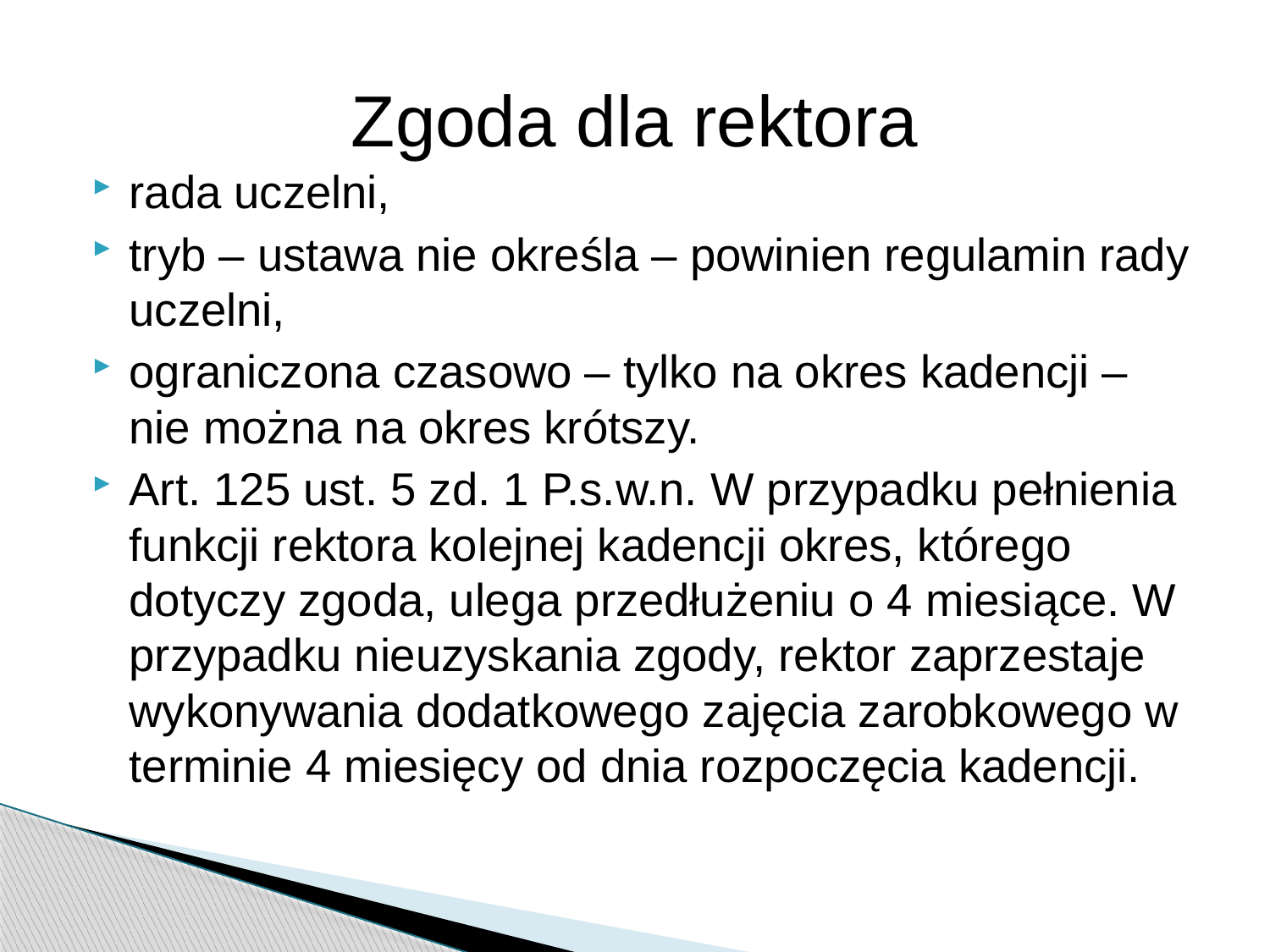

# Zgoda dla rektora
rada uczelni,
tryb – ustawa nie określa – powinien regulamin rady uczelni,
ograniczona czasowo – tylko na okres kadencji – nie można na okres krótszy.
Art. 125 ust. 5 zd. 1 P.s.w.n. W przypadku pełnienia funkcji rektora kolejnej kadencji okres, którego dotyczy zgoda, ulega przedłużeniu o 4 miesiące. W przypadku nieuzyskania zgody, rektor zaprzestaje wykonywania dodatkowego zajęcia zarobkowego w terminie 4 miesięcy od dnia rozpoczęcia kadencji.